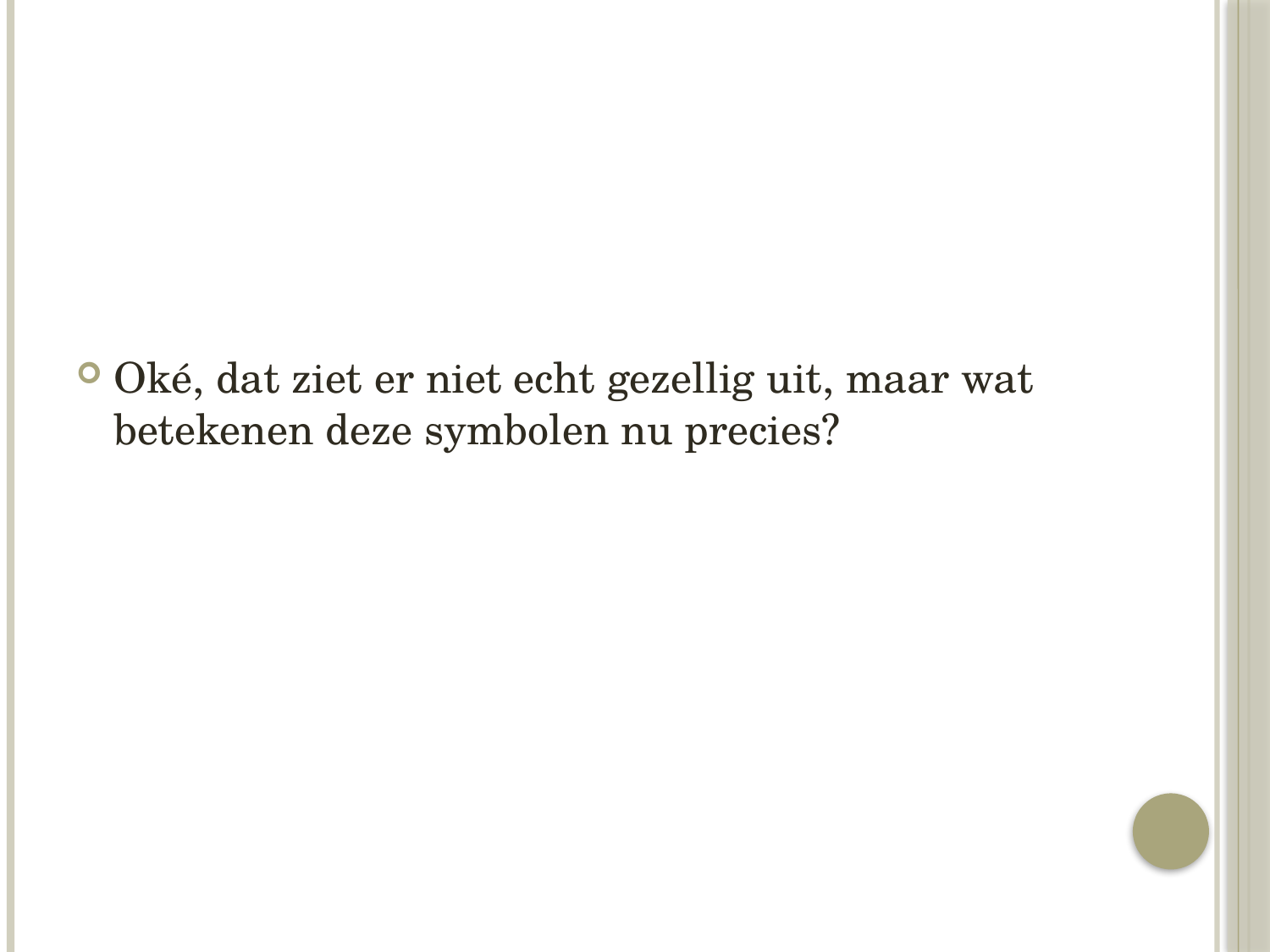

#

Oké, dat ziet er niet echt gezellig uit, maar wat betekenen deze symbolen nu precies?